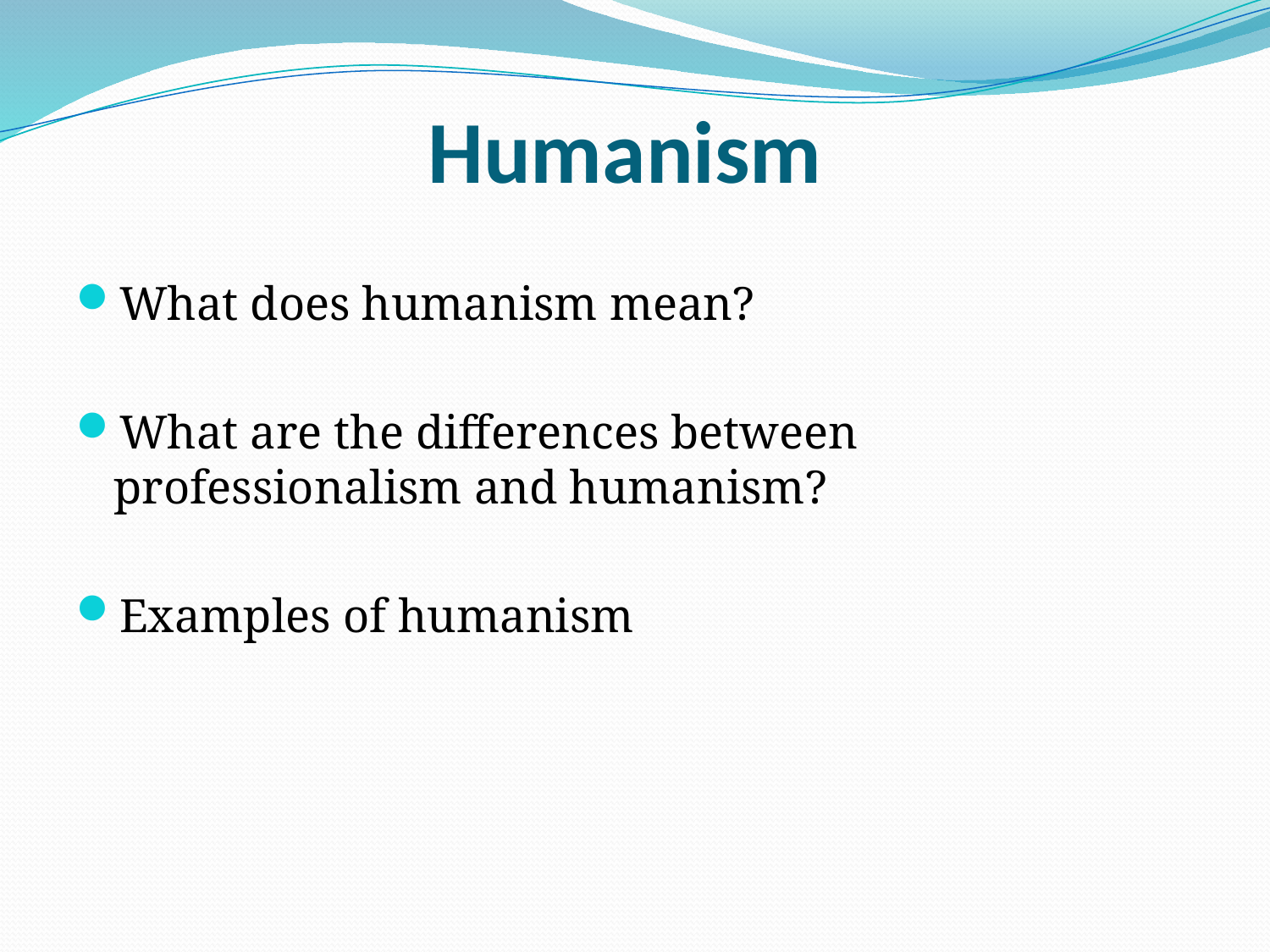

# Humanism
What does humanism mean?

What are the differences between professionalism and humanism?

Examples of humanism